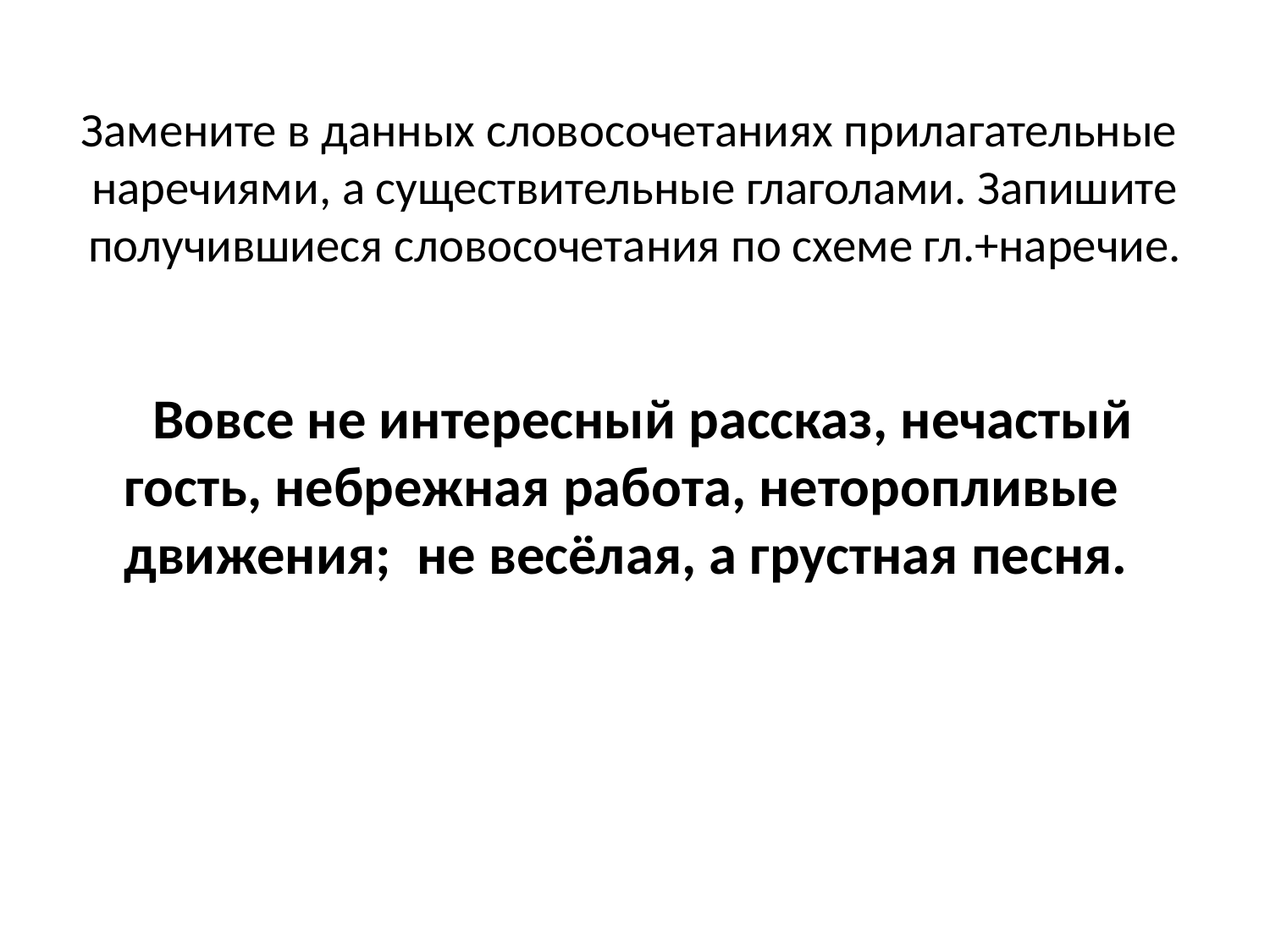

# Замените в данных словосочетаниях прилагательные  наречиями, а существительные глаголами. Запишите получившиеся словосочетания по схеме гл.+наречие.
      Вовсе не интересный рассказ, нечастый гость, небрежная работа, неторопливые движения;  не весёлая, а грустная песня.